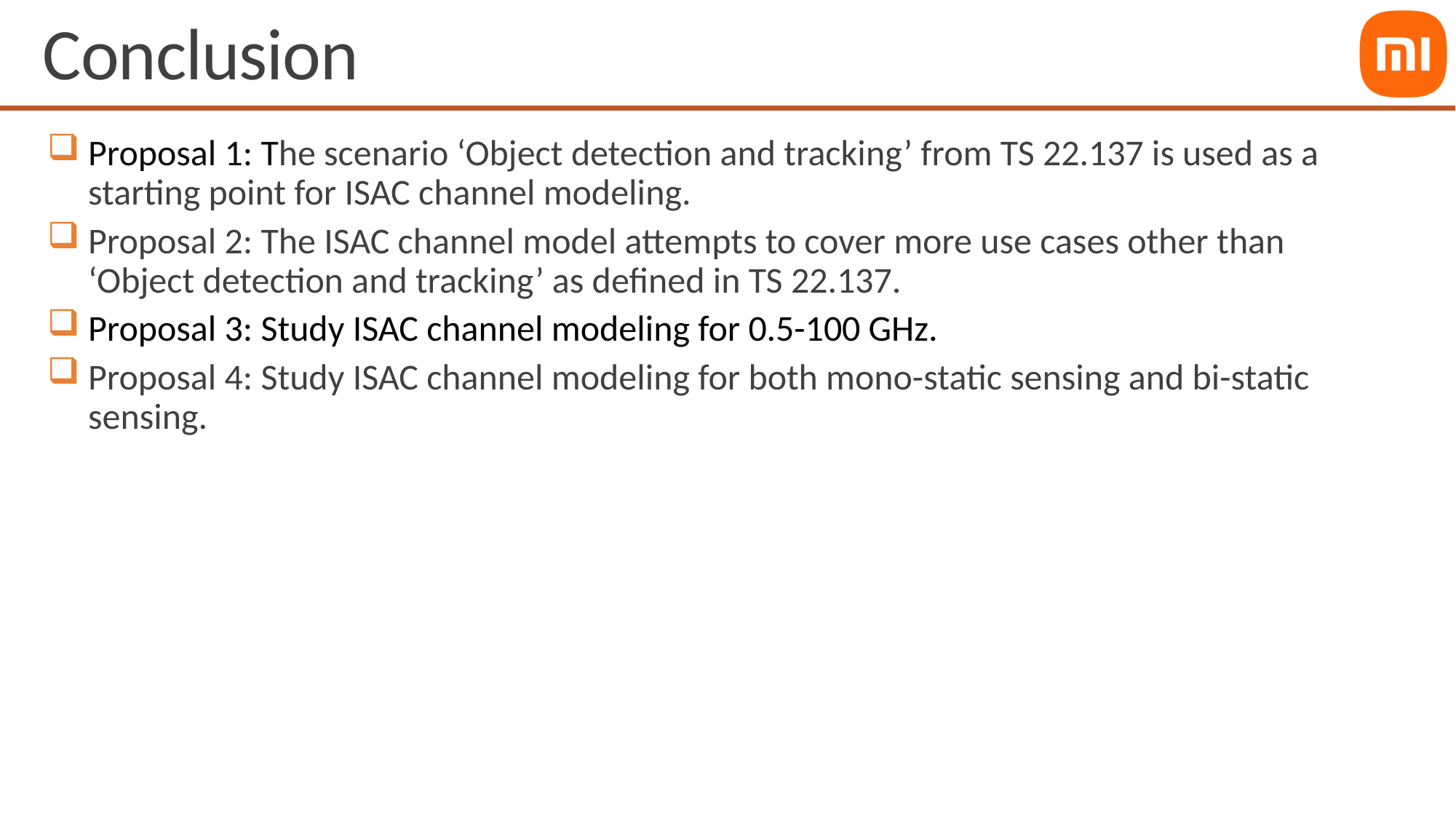

# Conclusion
Proposal 1: The scenario ‘Object detection and tracking’ from TS 22.137 is used as a starting point for ISAC channel modeling.
Proposal 2: The ISAC channel model attempts to cover more use cases other than ‘Object detection and tracking’ as defined in TS 22.137.
Proposal 3: Study ISAC channel modeling for 0.5-100 GHz.
Proposal 4: Study ISAC channel modeling for both mono-static sensing and bi-static sensing.